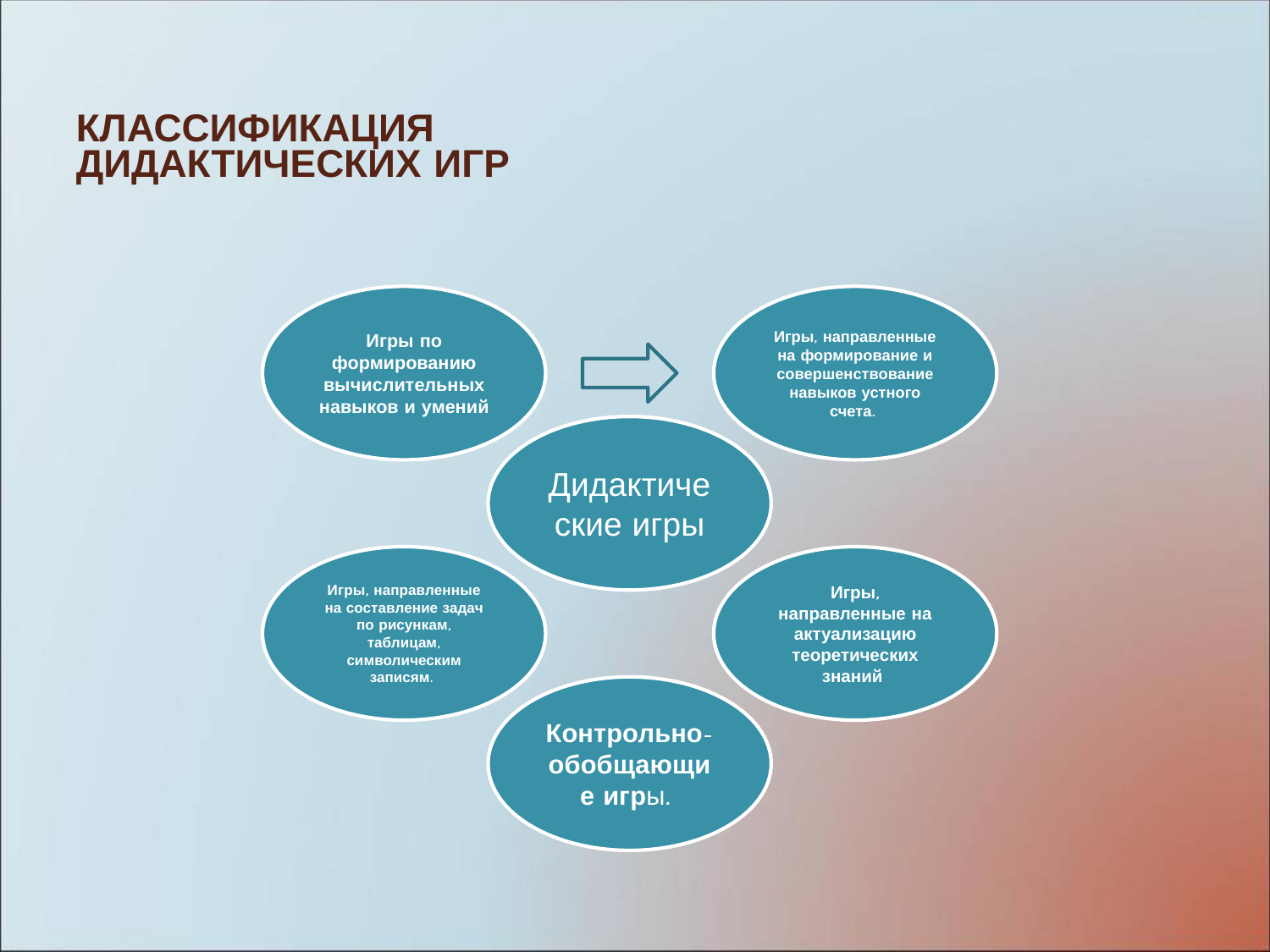

# Классификация дидактических игр
Дидактические игры
Игры, направленные на актуализацию теоретических знаний
Игры по формированию вычислительных навыков и умений
Игры, направленные на формирование и совершенствование навыков устного счета.
Игры, направленные на составление задач по рисункам, таблицам, символическим записям.
Контрольно-обобщающие игры.